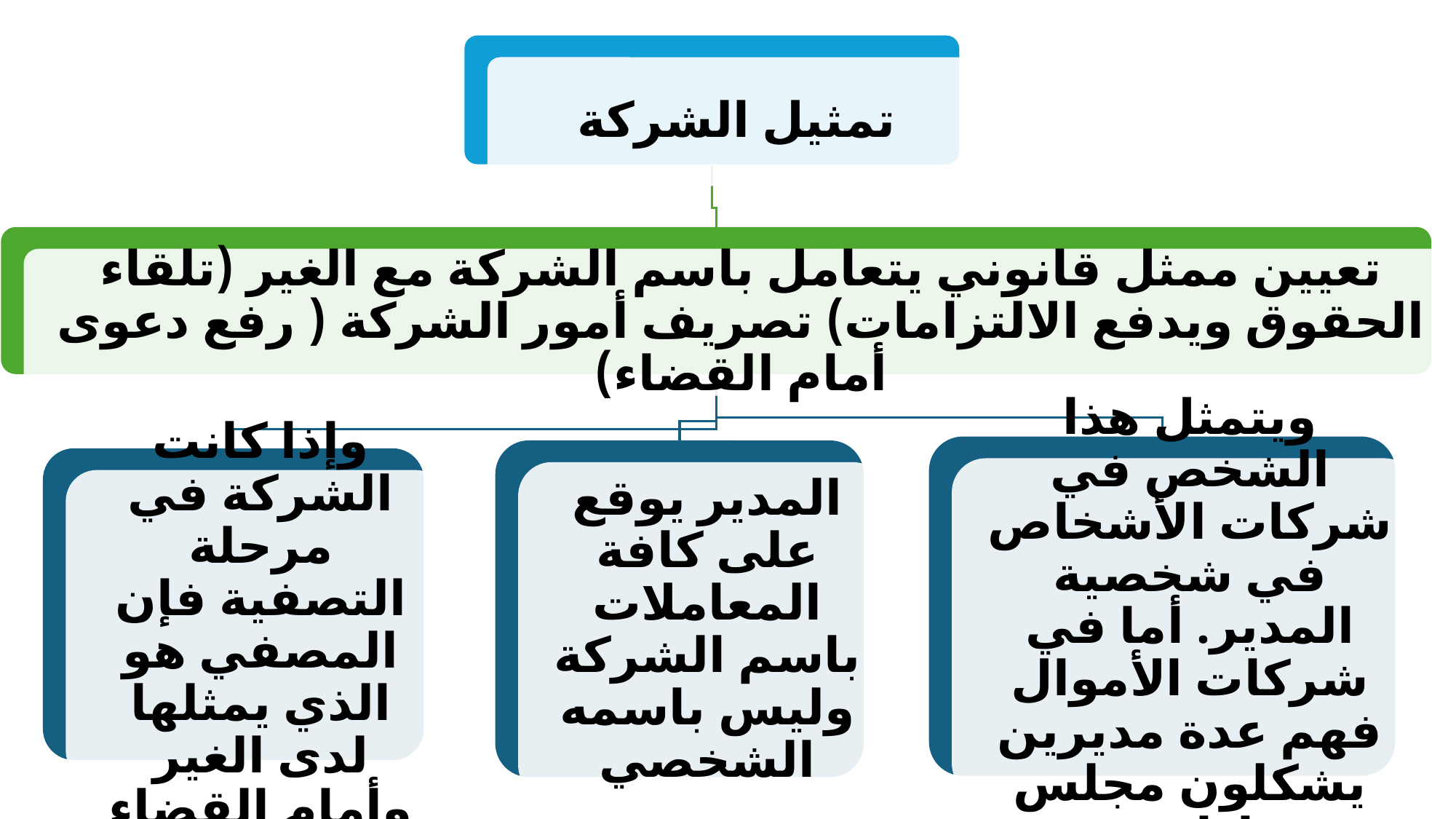

تمثيل الشركة
تعيين ممثل قانوني يتعامل باسم الشركة مع الغير (تلقاء الحقوق ويدفع الالتزامات) تصريف أمور الشركة ( رفع دعوى أمام القضاء)
المدير يوقع على كافة المعاملات باسم الشركة وليس باسمه الشخصي
ويتمثل هذا الشخص في شركات الأشخاص في شخصية المدير. أما في شركات الأموال فهم عدة مديرين يشكلون مجلس إدارة.
وإذا كانت الشركة في مرحلة التصفية فإن المصفي هو الذي يمثلها لدى الغير وأمام القضاء